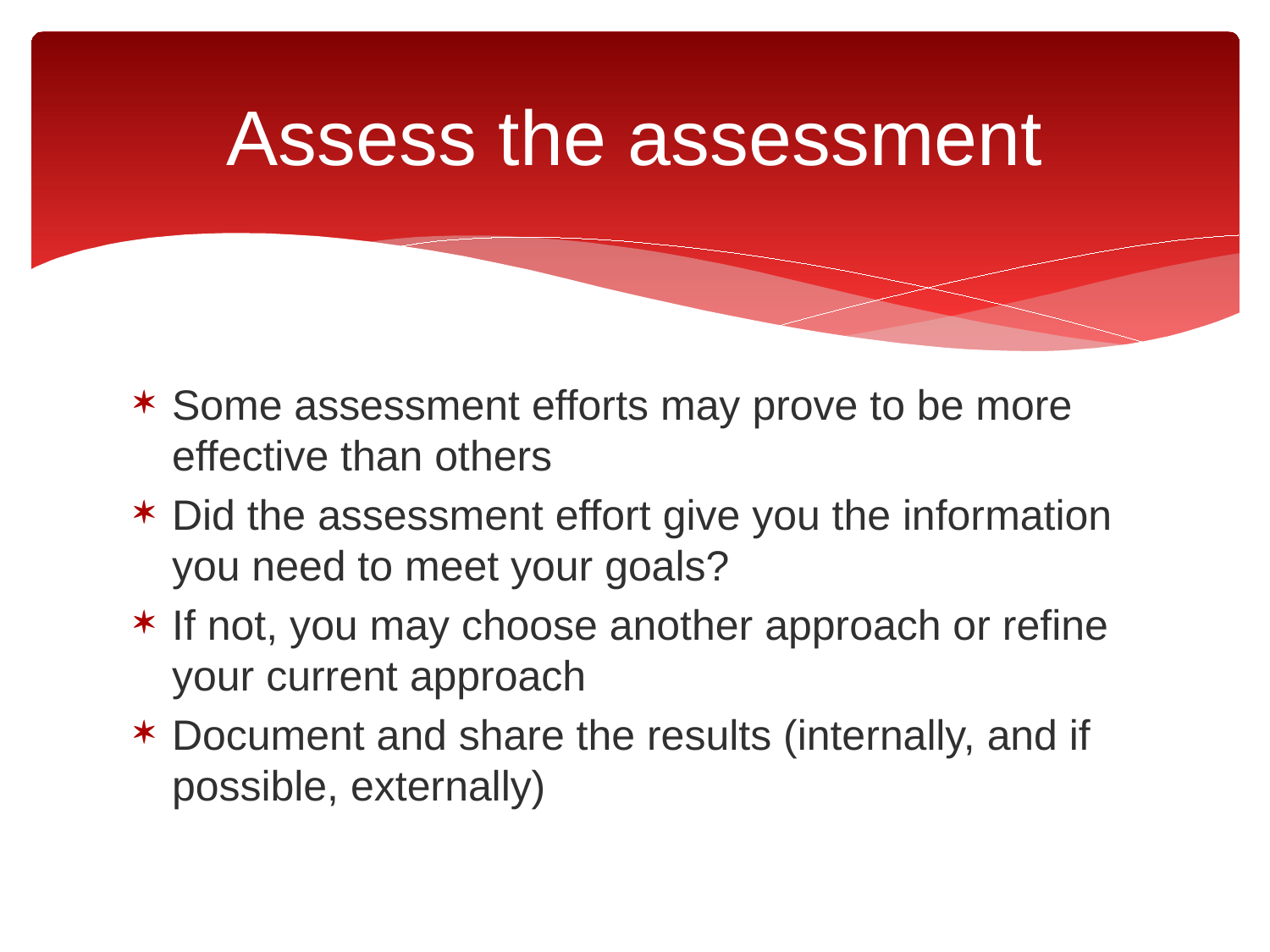

# Assess the assessment
Some assessment efforts may prove to be more effective than others
Did the assessment effort give you the information you need to meet your goals?
If not, you may choose another approach or refine your current approach
Document and share the results (internally, and if possible, externally)